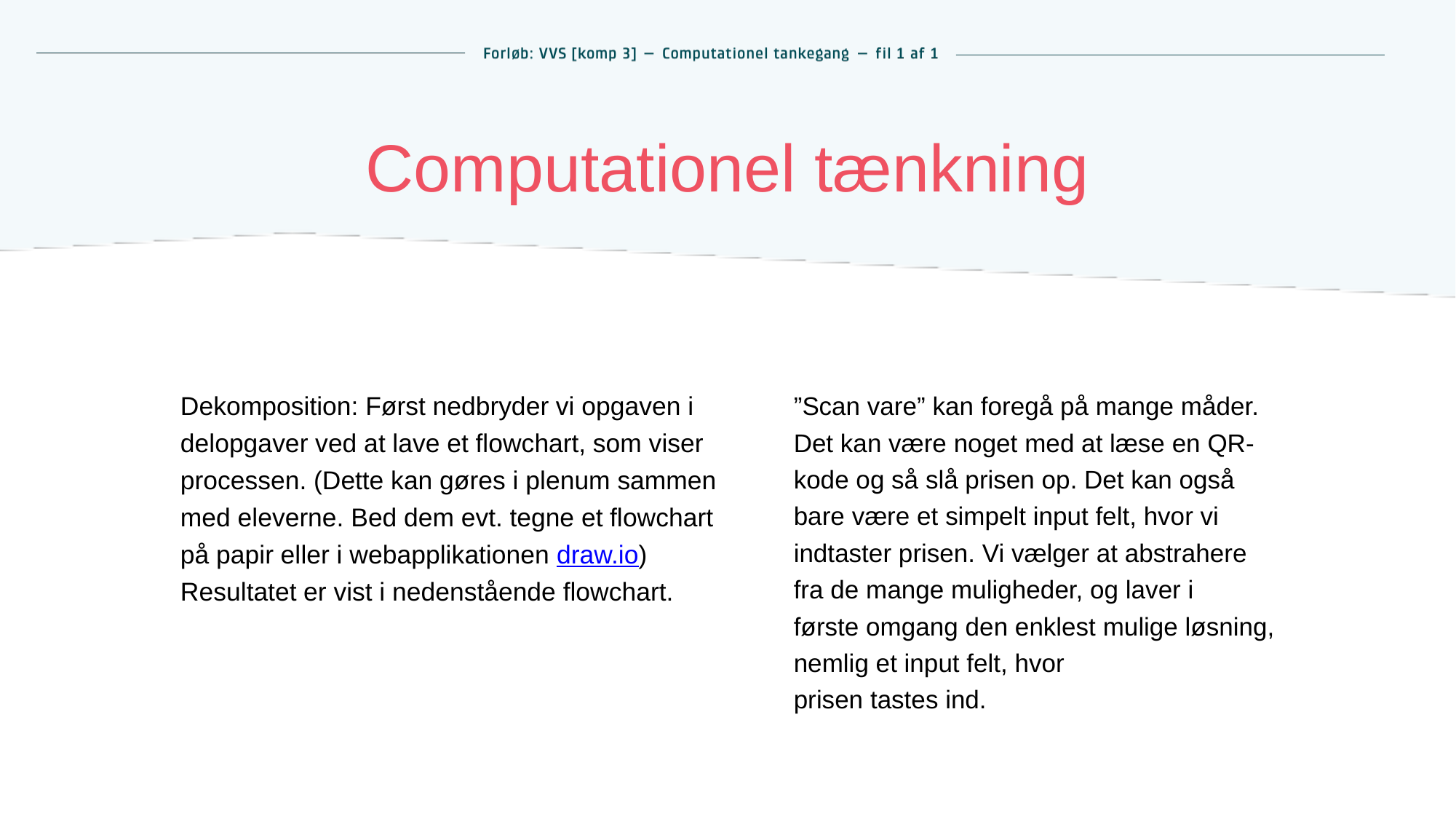

# Computationel tænkning
Dekomposition: Først nedbryder vi opgaven i delopgaver ved at lave et flowchart, som viser processen. (Dette kan gøres i plenum sammen med eleverne. Bed dem evt. tegne et flowchart på papir eller i webapplikationen draw.io) Resultatet er vist i nedenstående flowchart.
”Scan vare” kan foregå på mange måder. Det kan være noget med at læse en QR-kode og så slå prisen op. Det kan også bare være et simpelt input felt, hvor vi indtaster prisen. Vi vælger at abstrahere fra de mange muligheder, og laver i
første omgang den enklest mulige løsning, nemlig et input felt, hvor
prisen tastes ind.
34